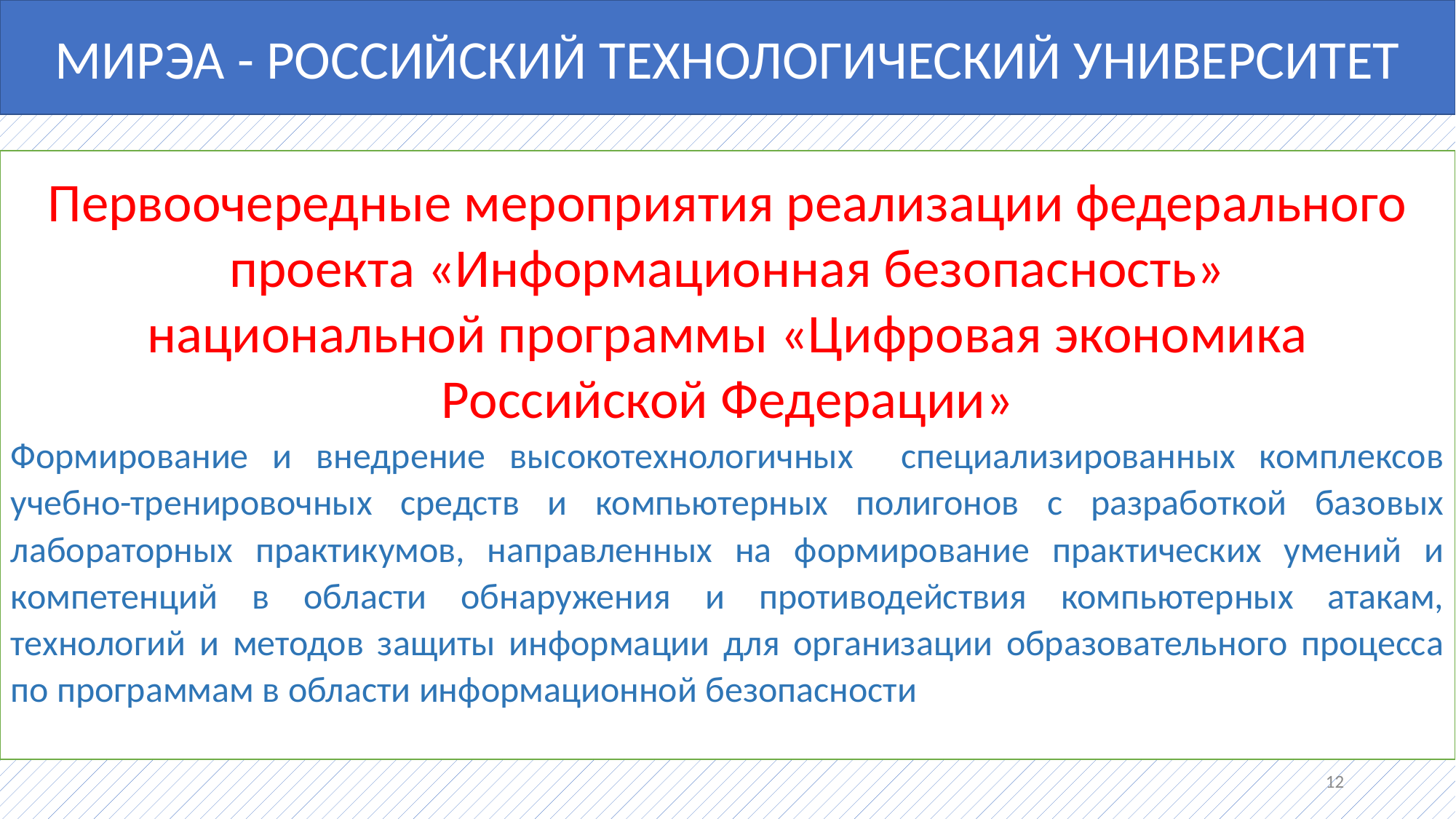

МИРЭА - РОССИЙСКИЙ ТЕХНОЛОГИЧЕСКИЙ УНИВЕРСИТЕТ
Первоочередные мероприятия реализации федерального проекта «Информационная безопасность»
национальной программы «Цифровая экономика Российской Федерации»
Формирование и внедрение высокотехнологичных  специализированных комплексов учебно-тренировочных средств и компьютерных полигонов с разработкой базовых лабораторных практикумов, направленных на формирование практических умений и компетенций в области обнаружения и противодействия компьютерных атакам, технологий и методов защиты информации для организации образовательного процесса по программам в области информационной безопасности

12